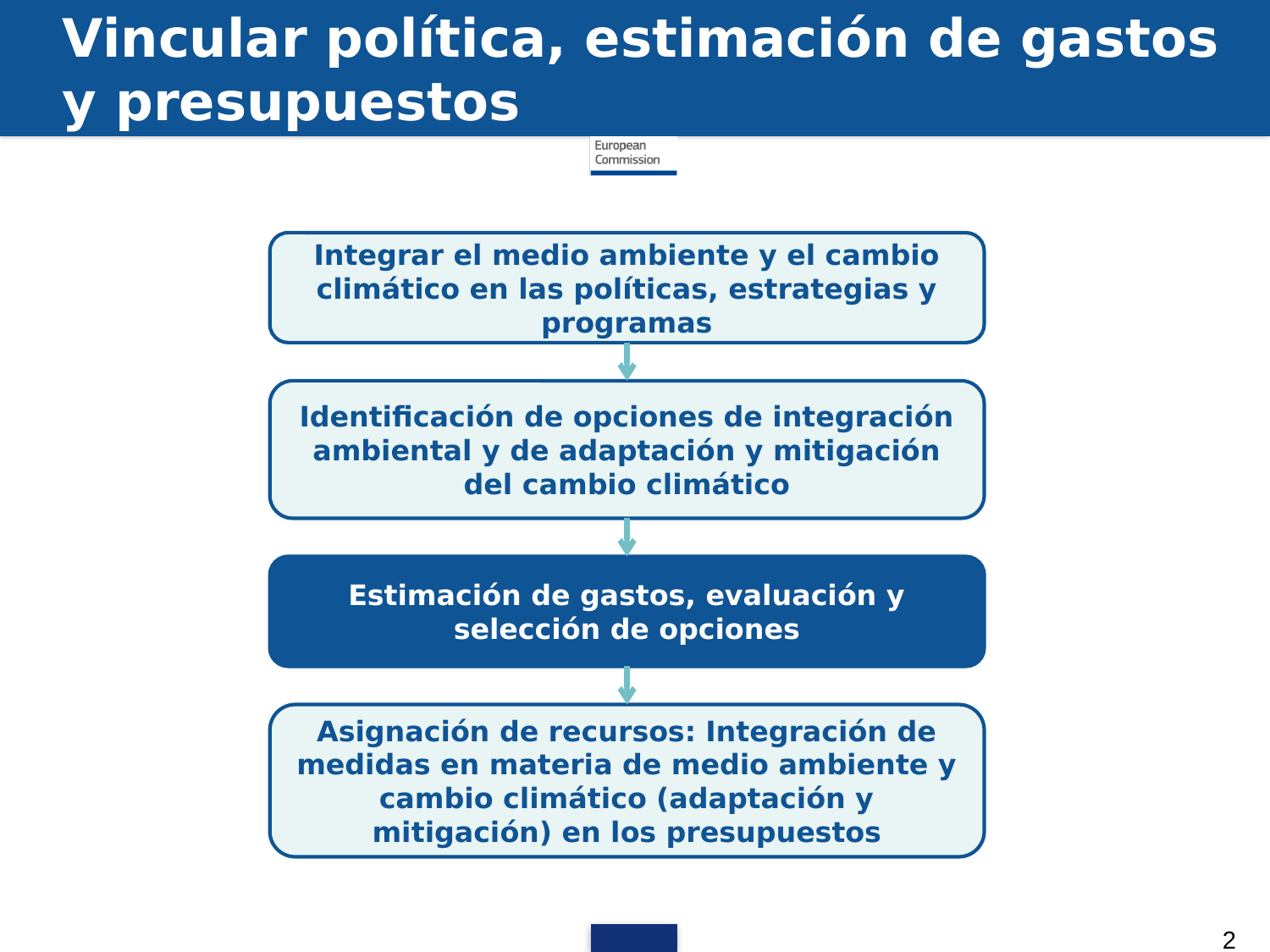

# Vincular política, estimación de gastos y presupuestos
Integrar el medio ambiente y el cambio climático en las políticas, estrategias y programas
Identificación de opciones de integración ambiental y de adaptación y mitigación del cambio climático
Estimación de gastos, evaluación y selección de opciones
Asignación de recursos: Integración de medidas en materia de medio ambiente y cambio climático (adaptación y mitigación) en los presupuestos
2